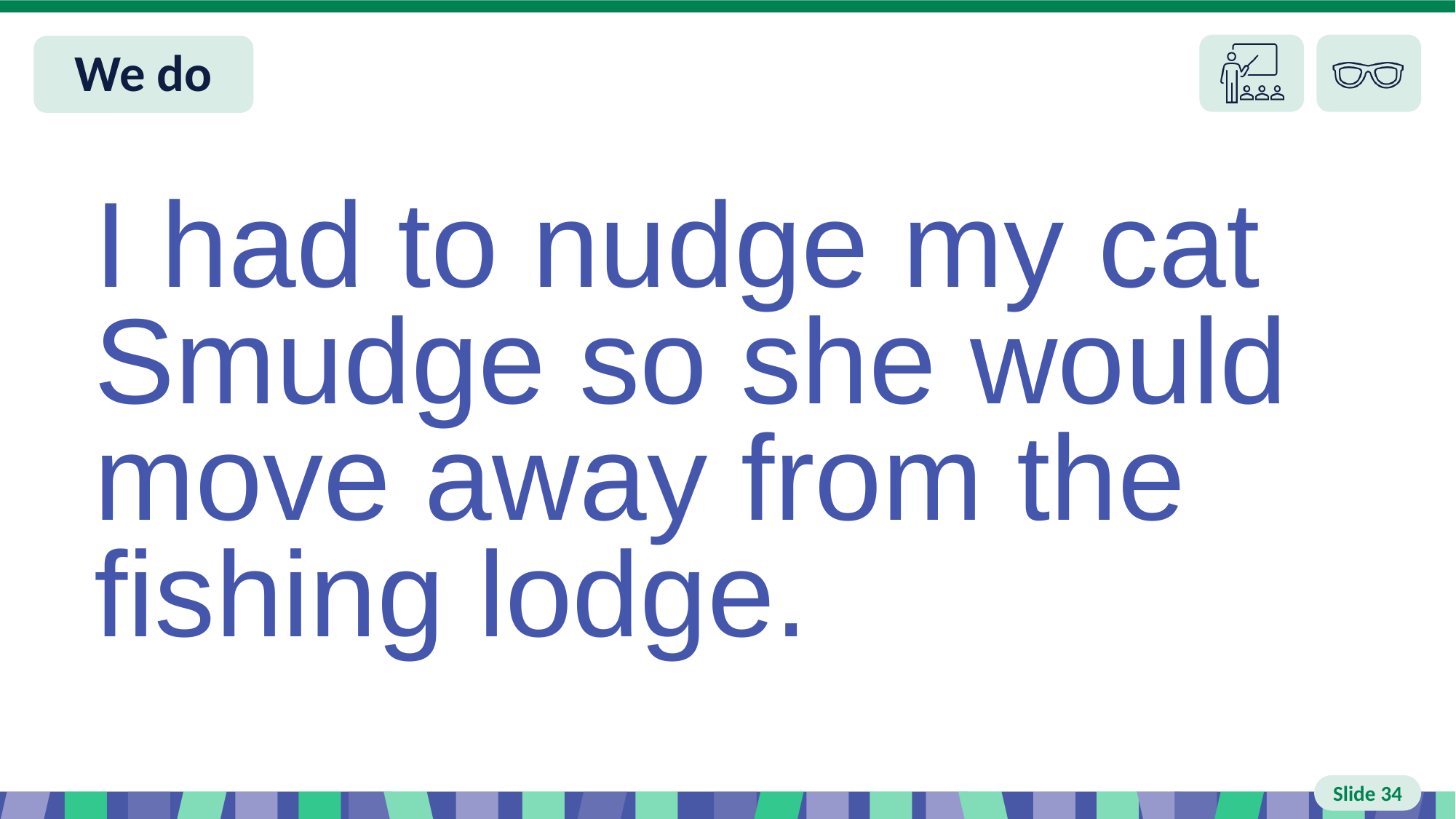

# Slide 34 We do
I had to nudge my cat Smudge so she would move away from the fishing lodge.